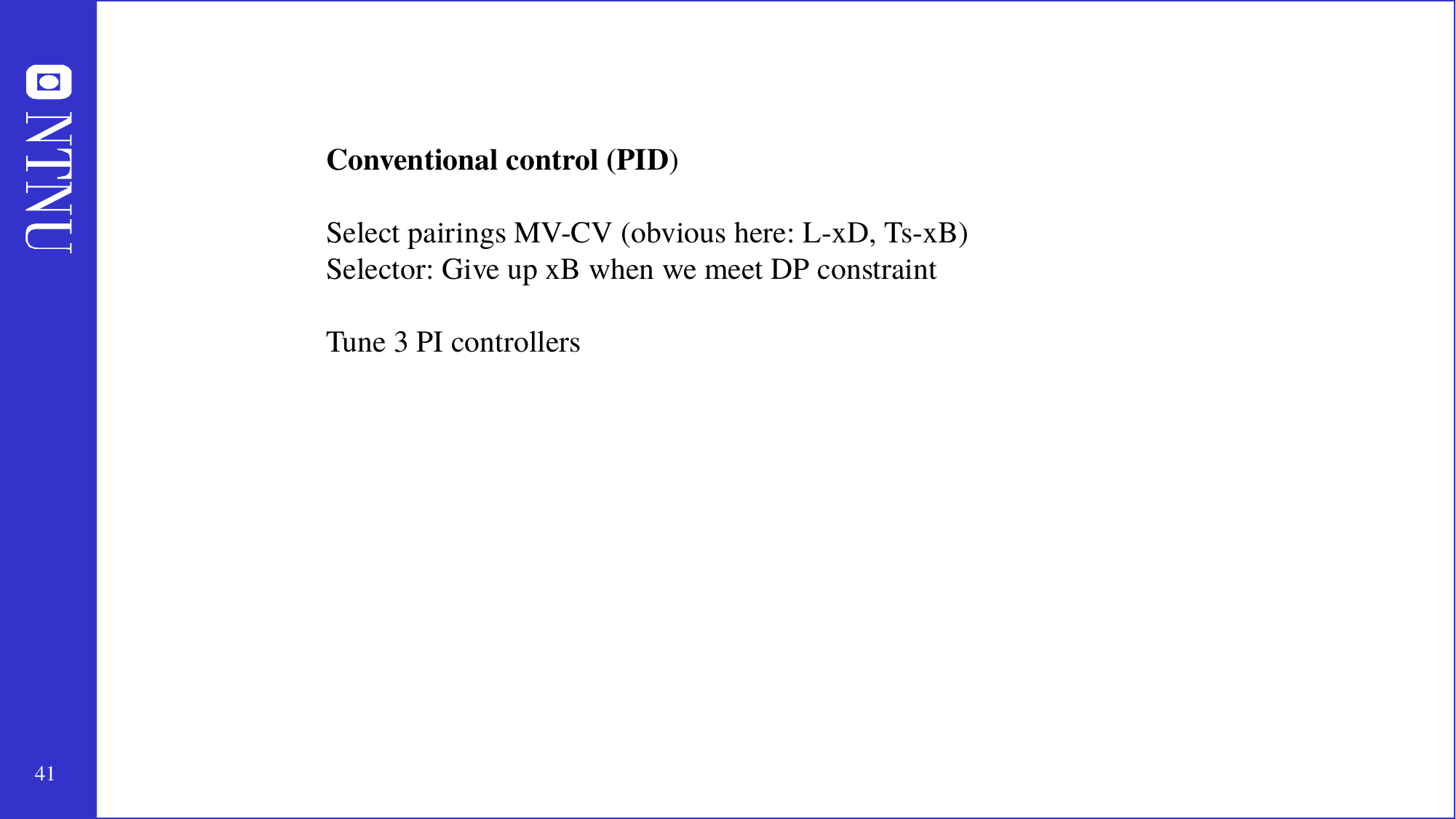

Conventional control (PID)

Select pairings MV-CV (obvious here: L-xD, Ts-xB)
Selector: Give up xB when we meet DP constraint

Tune 3 PI controllers